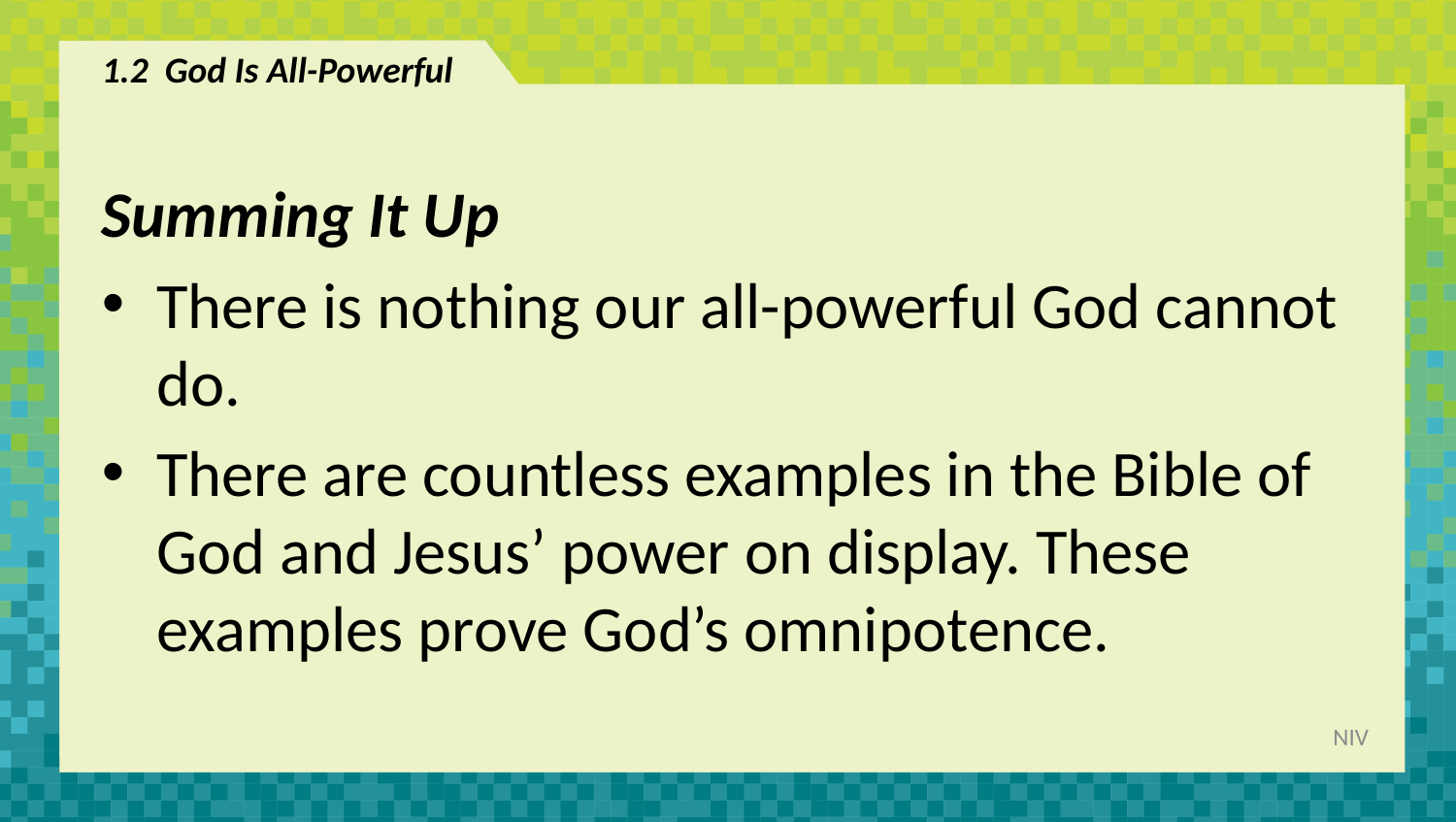

# 1.2  God Is All-Powerful
Summing It Up
There is nothing our all-powerful God cannot do.
There are countless examples in the Bible of God and Jesus’ power on display. These examples prove God’s omnipotence.
NIV